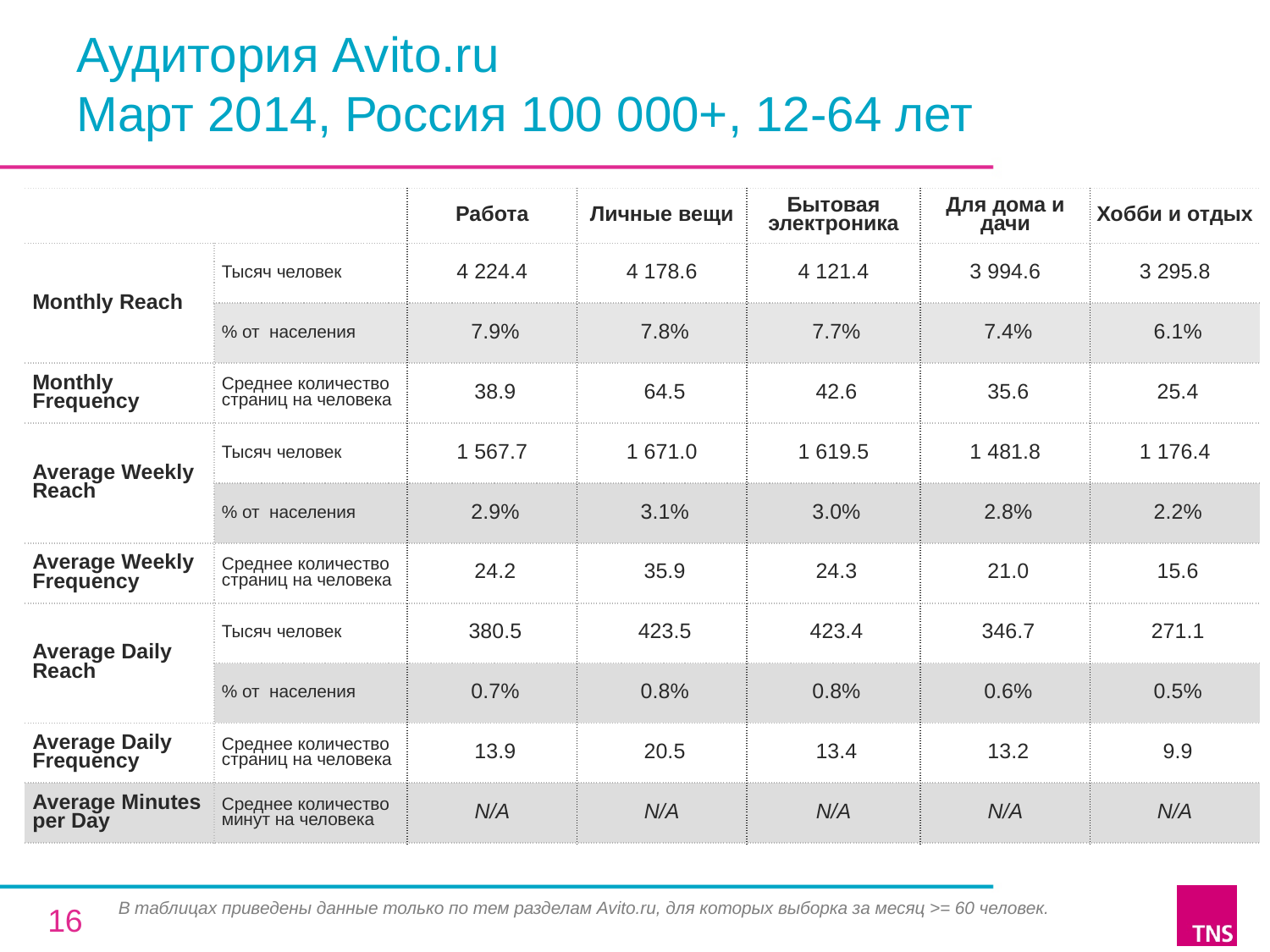

# Аудитория Avito.ru Март 2014, Россия 100 000+, 12-64 лет
|  |  | Работа | Личные вещи | Бытовая электроника | Для дома и дачи | Хобби и отдых |
| --- | --- | --- | --- | --- | --- | --- |
| Monthly Reach | Тысяч человек | 4 224.4 | 4 178.6 | 4 121.4 | 3 994.6 | 3 295.8 |
|  | % от населения | 7.9% | 7.8% | 7.7% | 7.4% | 6.1% |
| Monthly Frequency | Среднее количество страниц на человека | 38.9 | 64.5 | 42.6 | 35.6 | 25.4 |
| Average Weekly Reach | Тысяч человек | 1 567.7 | 1 671.0 | 1 619.5 | 1 481.8 | 1 176.4 |
|  | % от населения | 2.9% | 3.1% | 3.0% | 2.8% | 2.2% |
| Average Weekly Frequency | Среднее количество страниц на человека | 24.2 | 35.9 | 24.3 | 21.0 | 15.6 |
| Average Daily Reach | Тысяч человек | 380.5 | 423.5 | 423.4 | 346.7 | 271.1 |
|  | % от населения | 0.7% | 0.8% | 0.8% | 0.6% | 0.5% |
| Average Daily Frequency | Среднее количество страниц на человека | 13.9 | 20.5 | 13.4 | 13.2 | 9.9 |
| Average Minutes per Day | Среднее количество минут на человека | N/A | N/A | N/A | N/A | N/A |
В таблицах приведены данные только по тем разделам Avito.ru, для которых выборка за месяц >= 60 человек.
16